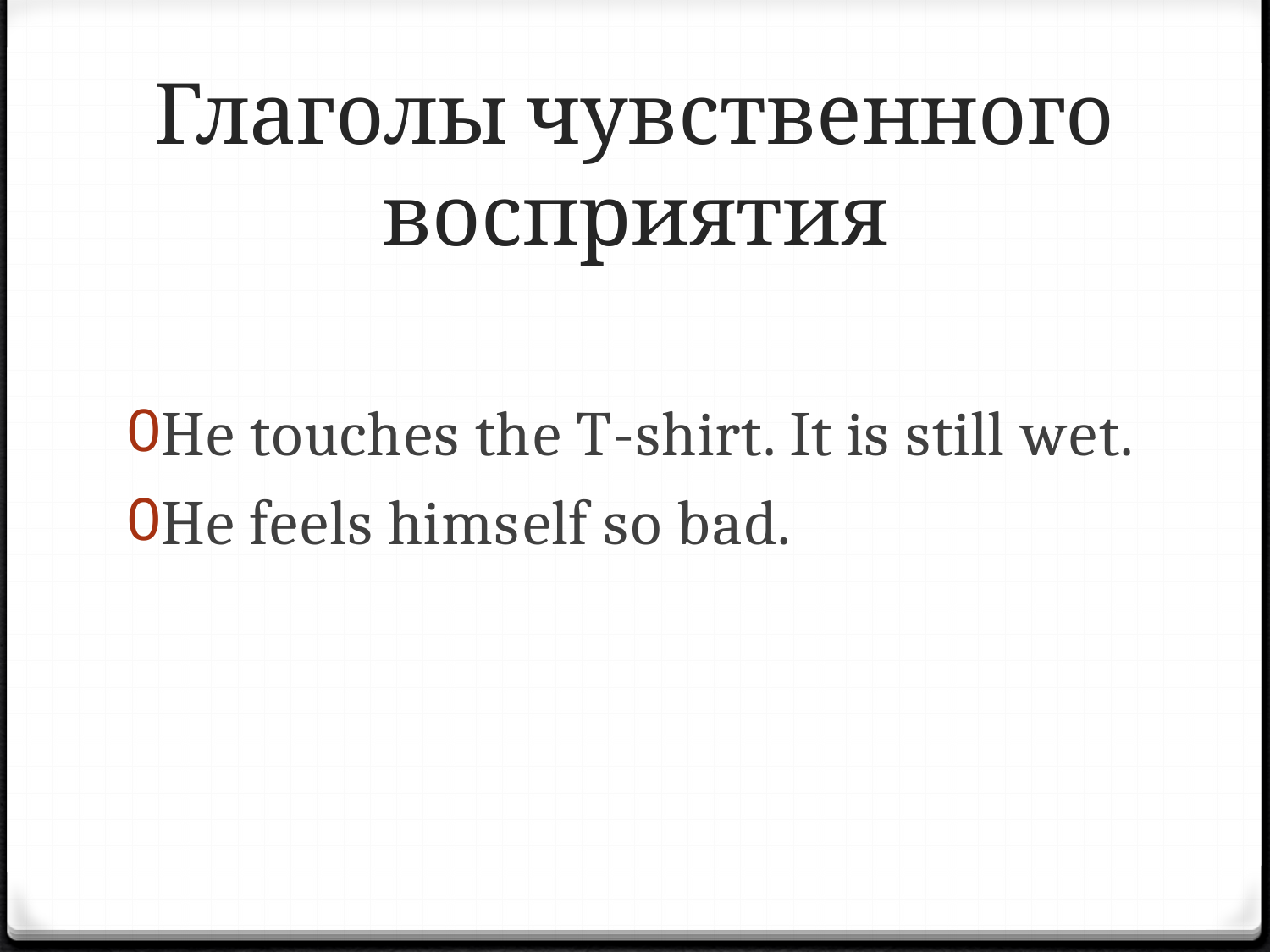

# Глаголы чувственного восприятия
He touches the T-shirt. It is still wet.
He feels himself so bad.